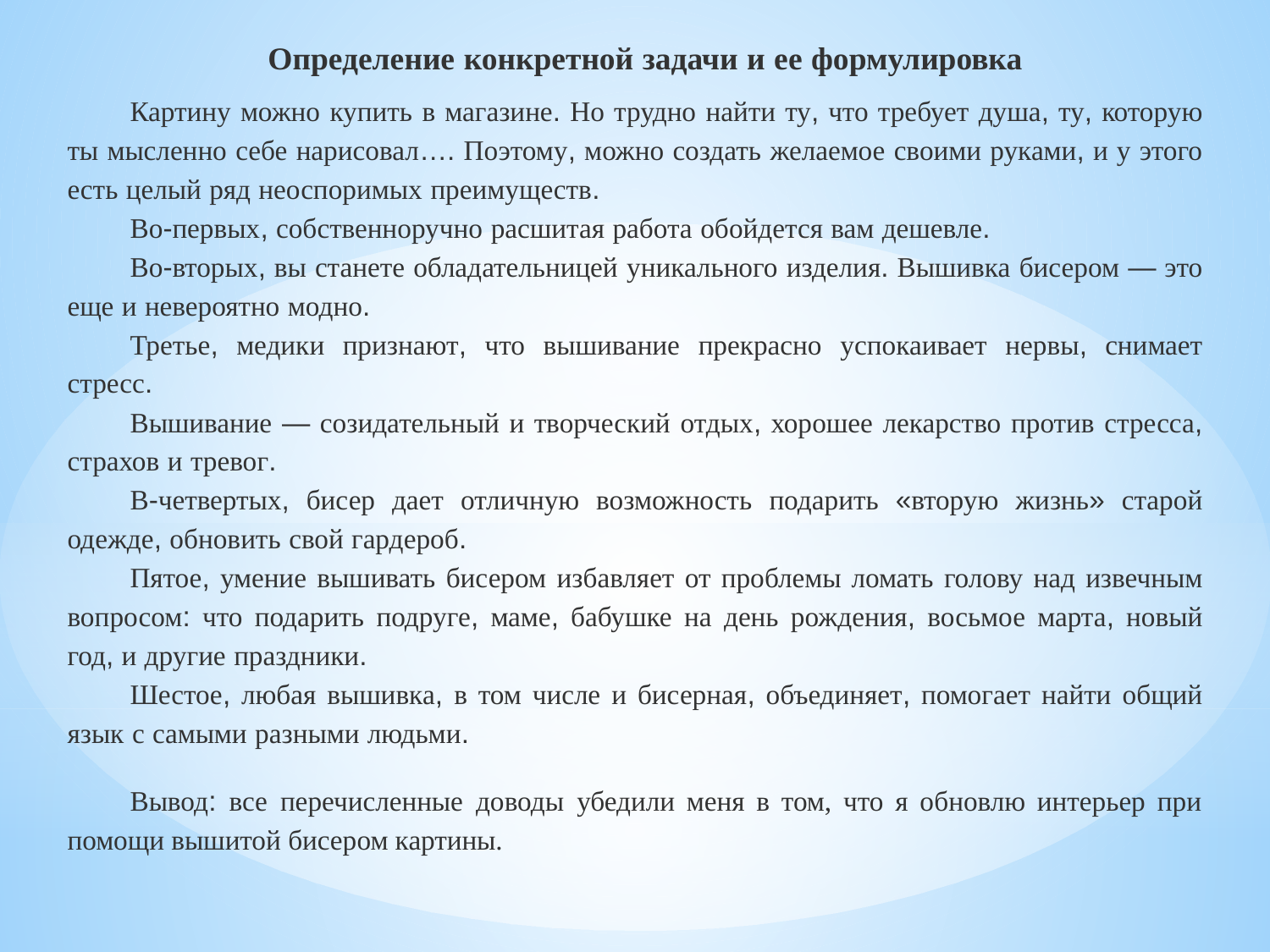

Определение конкретной задачи и ее формулировка
Картину можно купить в магазине. Но трудно найти ту, что требует душа, ту, которую ты мысленно себе нарисовал…. Поэтому, можно создать желаемое своими руками, и у этого есть целый ряд неоспоримых преимуществ.
Во-первых, собственноручно расшитая работа обойдется вам дешевле.
Во-вторых, вы станете обладательницей уникального изделия. Вышивка бисером — это еще и невероятно модно.
Третье, медики признают, что вышивание прекрасно успокаивает нервы, снимает стресс.
Вышивание — созидательный и творческий отдых, хорошее лекарство против стресса, страхов и тревог.
В-четвертых, бисер дает отличную возможность подарить «вторую жизнь» старой одежде, обновить свой гардероб.
Пятое, умение вышивать бисером избавляет от проблемы ломать голову над извечным вопросом: что подарить подруге, маме, бабушке на день рождения, восьмое марта, новый год, и другие праздники.
Шестое, любая вышивка, в том числе и бисерная, объединяет, помогает найти общий язык с самыми разными людьми.

Вывод: все перечисленные доводы убедили меня в том, что я обновлю интерьер при помощи вышитой бисером картины.